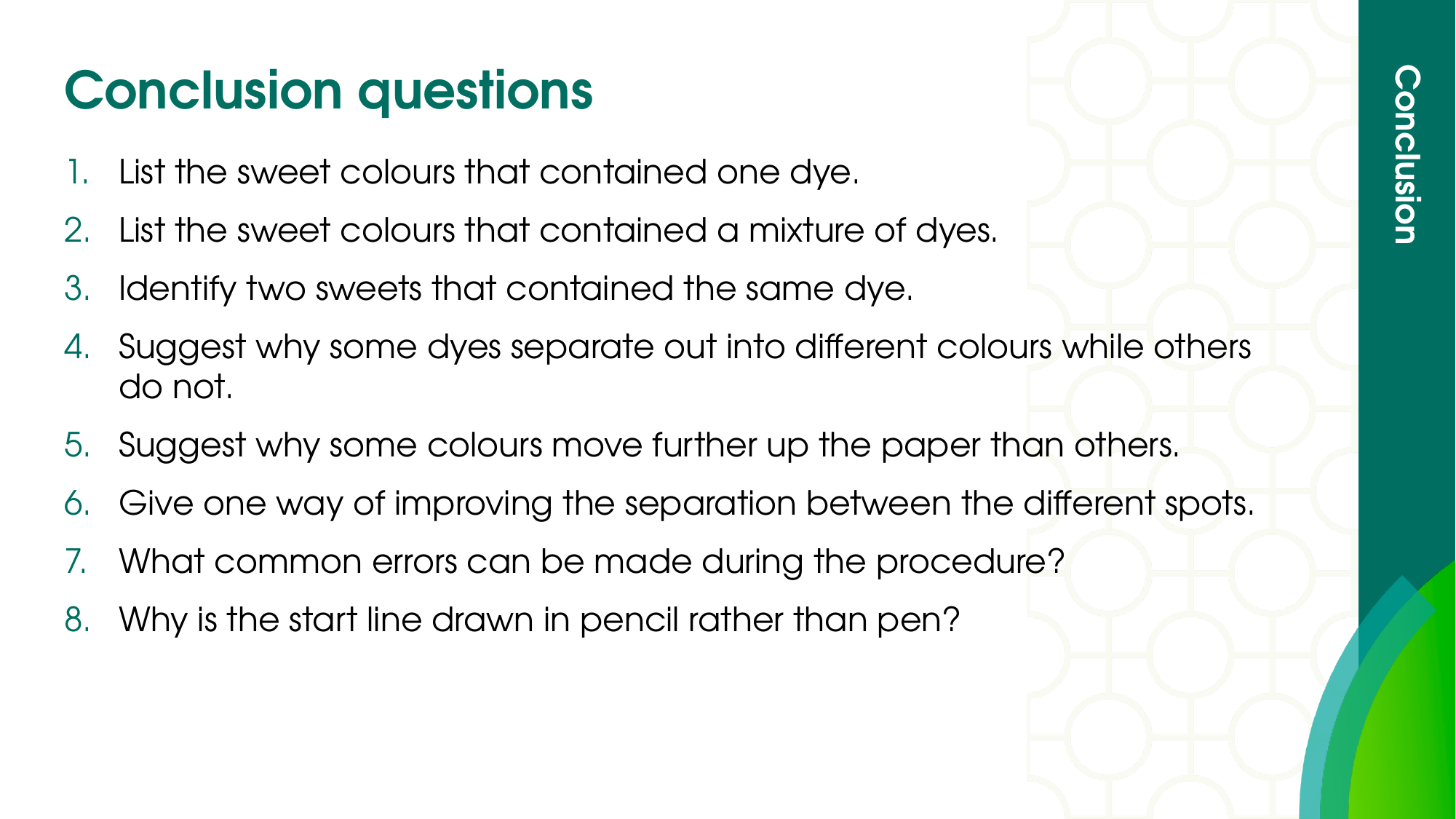

# Conclusion questions
List the sweet colours that contained one dye.
List the sweet colours that contained a mixture of dyes.
Identify two sweets that contained the same dye.
Suggest why some dyes separate out into different colours while others do not.
Suggest why some colours move further up the paper than others.
Give one way of improving the separation between the different spots.
What common errors can be made during the procedure?
Why is the start line drawn in pencil rather than pen?
Conclusion